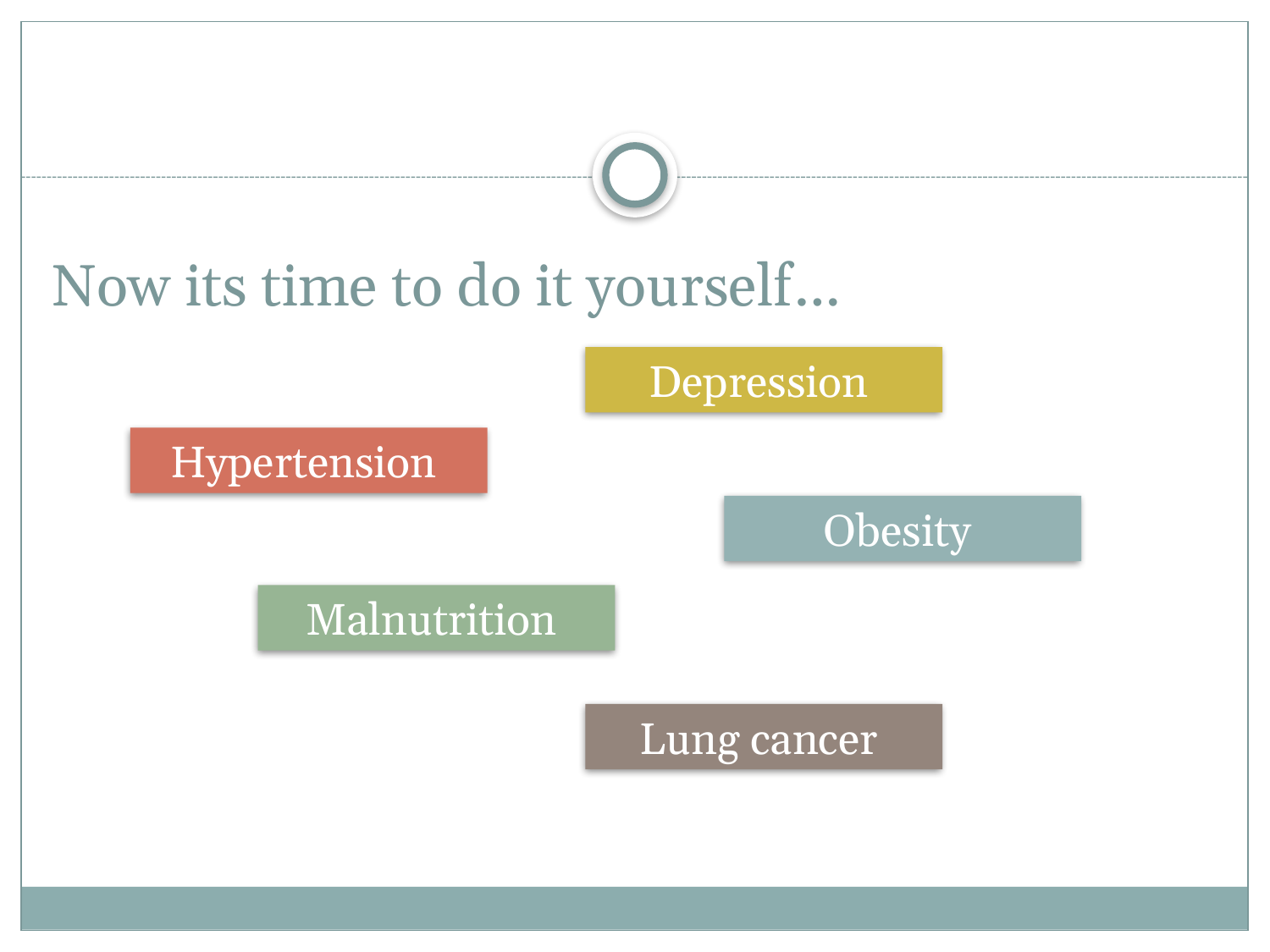

# Now its time to do it yourself…
Depression
Hypertension
Obesity
Malnutrition
Lung cancer